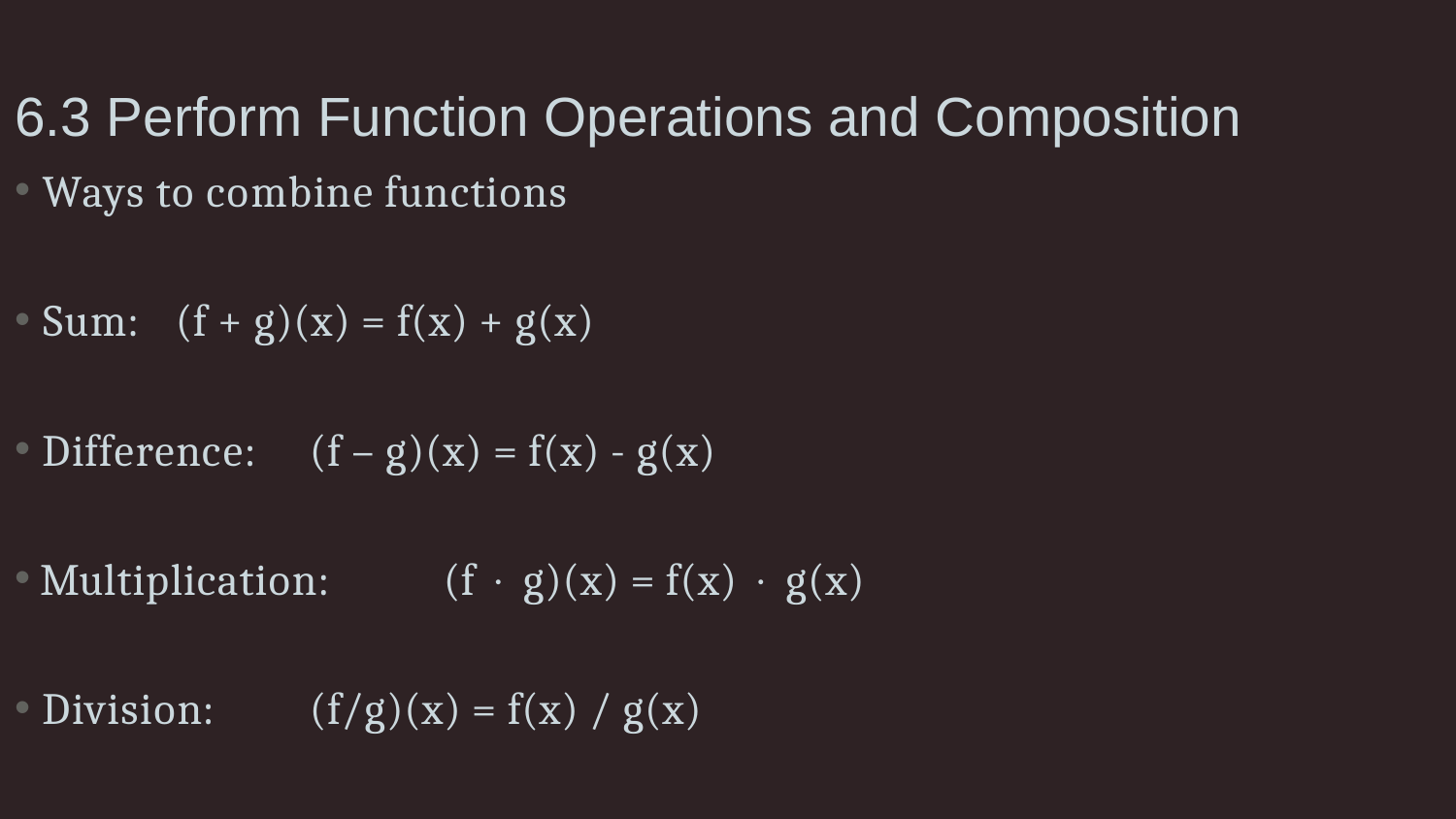

# 6.3 Perform Function Operations and Composition
Ways to combine functions

Sum: 		(f + g)(x) = f(x) + g(x)

Difference: 	(f – g)(x) = f(x) - g(x)

Multiplication: 	(f ⋅ g)(x) = f(x) ⋅ g(x)

Division: 		(f/g)(x) = f(x) / g(x)